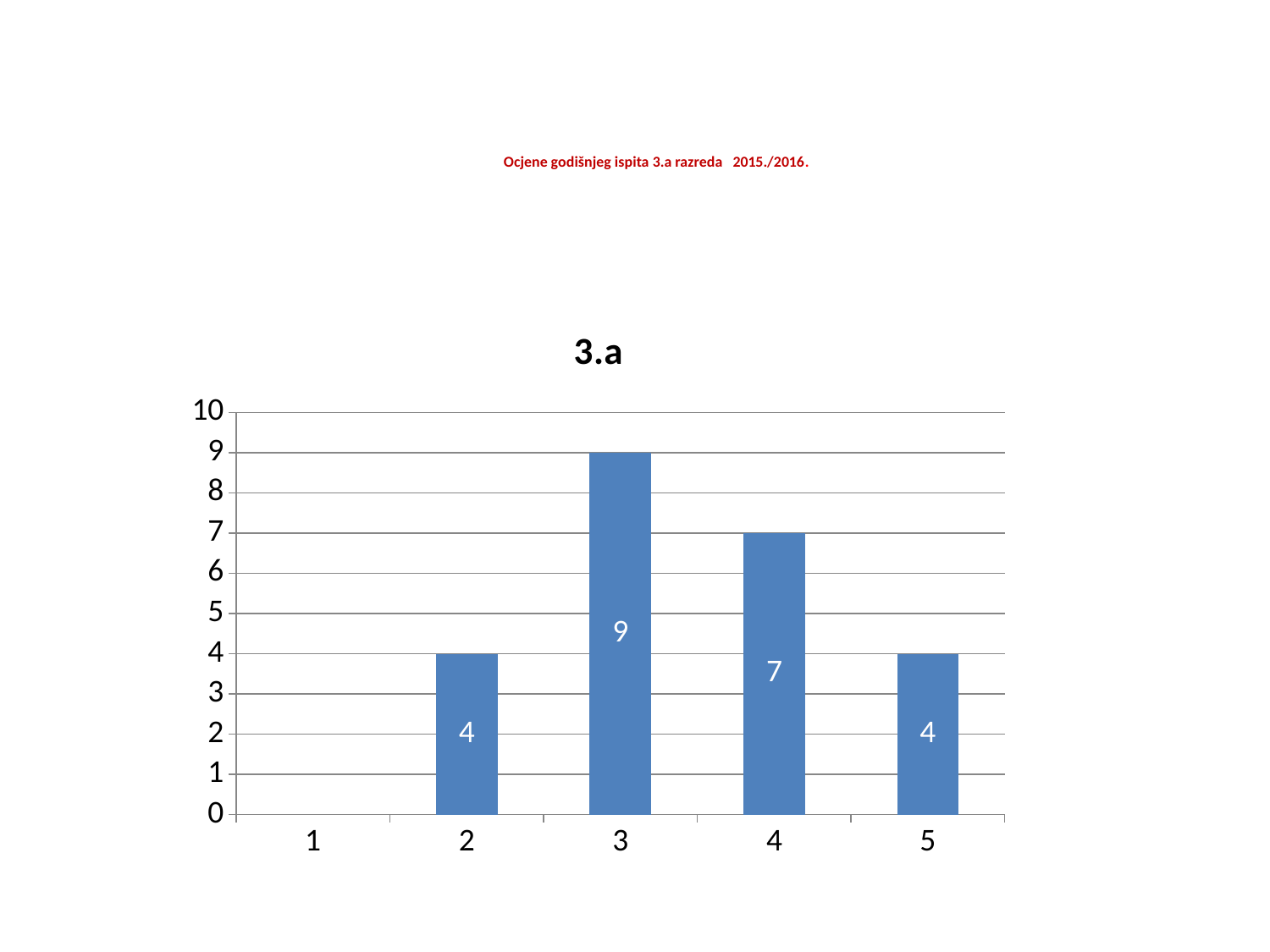

# Ocjene godišnjeg ispita 3.a razreda   2015./2016.

### Chart: 3.a

| Category | 3a |
|---|---|
| 1 | None |
| 2 | 4.0 |
| 3 | 9.0 |
| 4 | 7.0 |
| 5 | 4.0 |